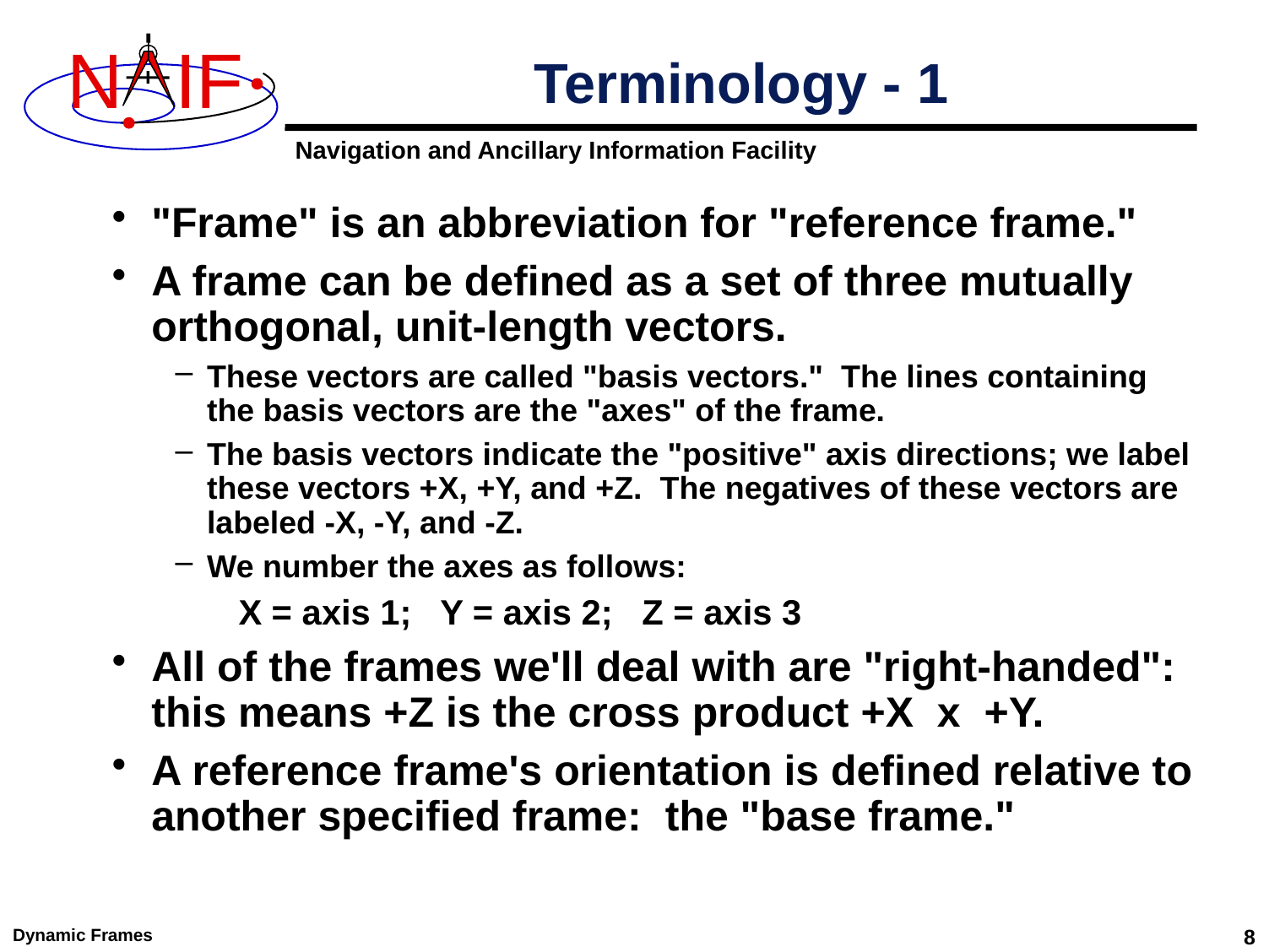

# Terminology - 1

"Frame" is an abbreviation for "reference frame."
A frame can be defined as a set of three mutually orthogonal, unit-length vectors.
These vectors are called "basis vectors."  The lines containing the basis vectors are the "axes" of the frame.
The basis vectors indicate the "positive" axis directions; we label these vectors +X, +Y, and +Z.  The negatives of these vectors are labeled -X, -Y, and -Z.
We number the axes as follows:
X = axis 1;   Y = axis 2;   Z = axis 3
All of the frames we'll deal with are "right-handed": this means +Z is the cross product +X  x  +Y.
A reference frame's orientation is defined relative to another specified frame:  the "base frame."
Dynamic Frames
8